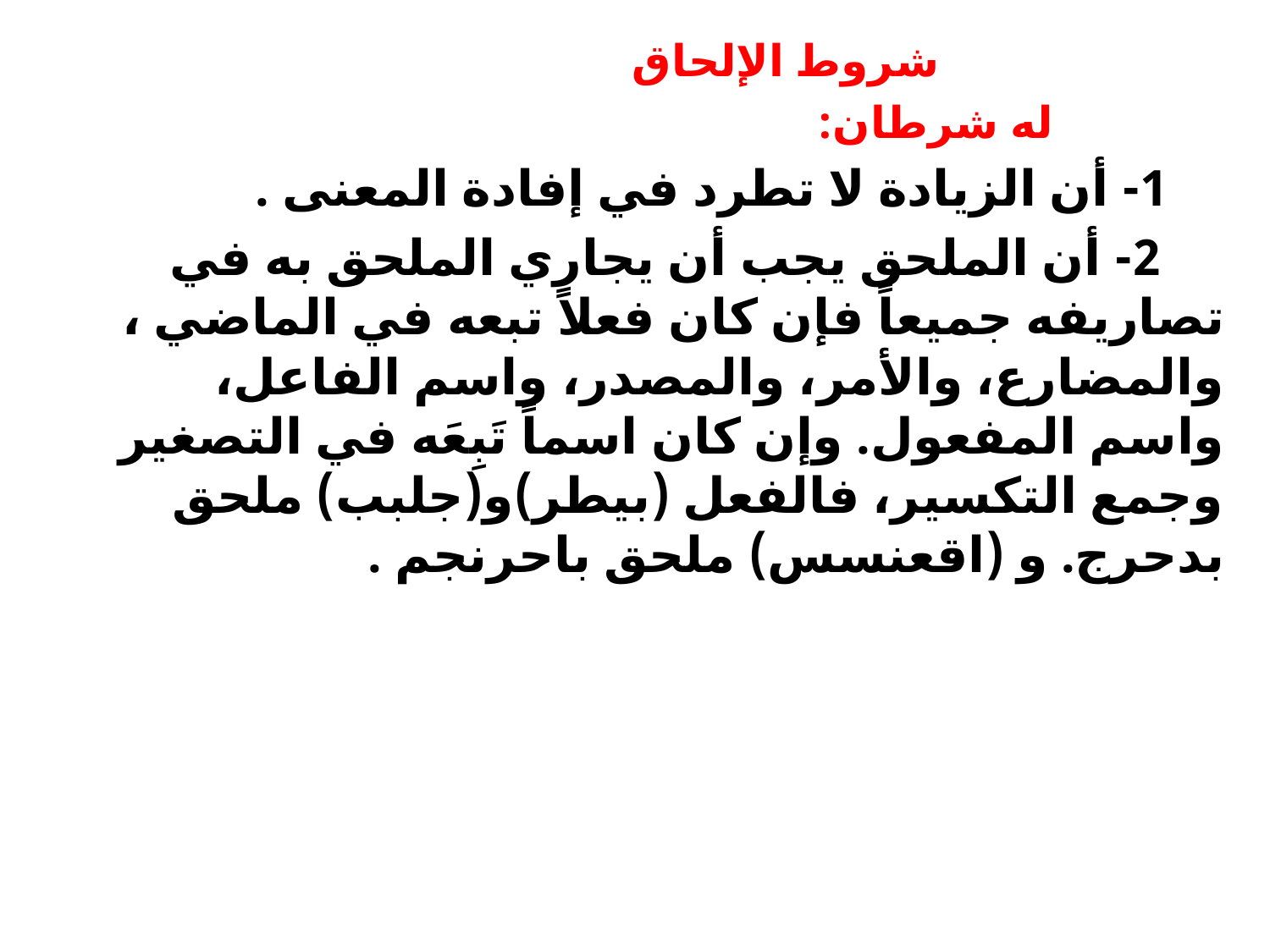

شروط الإلحاق
               له شرطان:
     1- أن الزيادة لا تطرد في إفادة المعنى .
     2- أن الملحق يجب أن يجاري الملحق به في تصاريفه جميعاً فإن كان فعلاً تبعه في الماضي ، والمضارع، والأمر، والمصدر، واسم الفاعل، واسم المفعول. وإن كان اسماً تَبِعَه في التصغير وجمع التكسير، فالفعل (بيطر)و(جلبب) ملحق بدحرج. و (اقعنسس) ملحق باحرنجم .